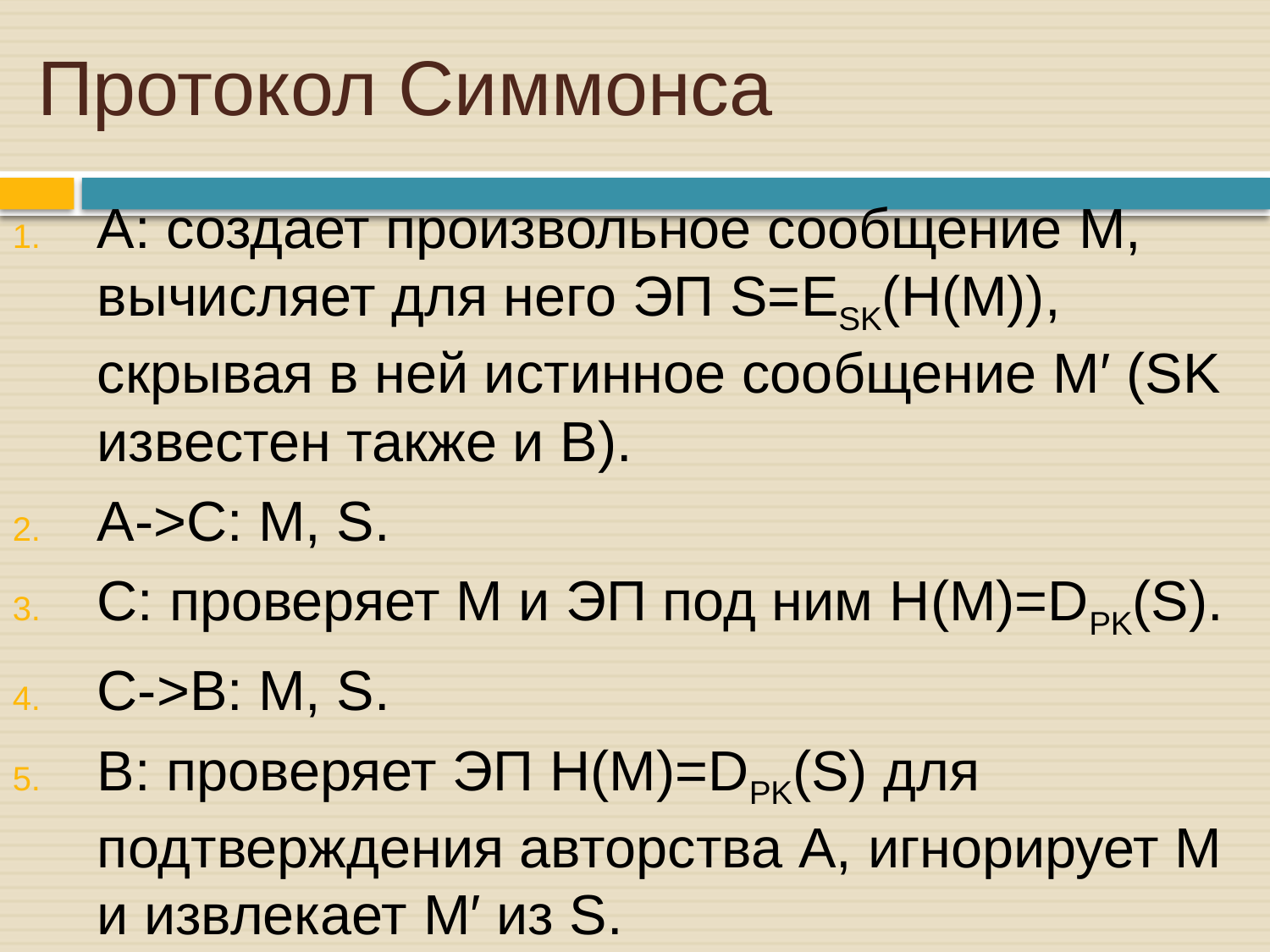

# Протокол Симмонса
A: создает произвольное сообщение M, вычисляет для него ЭП S=ESK(H(M)), скрывая в ней истинное сообщение M′ (SK известен также и B).
A->C: M, S.
C: проверяет M и ЭП под ним H(M)=DPK(S).
C->B: M, S.
B: проверяет ЭП H(M)=DPK(S) для подтверждения авторства A, игнорирует M и извлекает M′ из S.